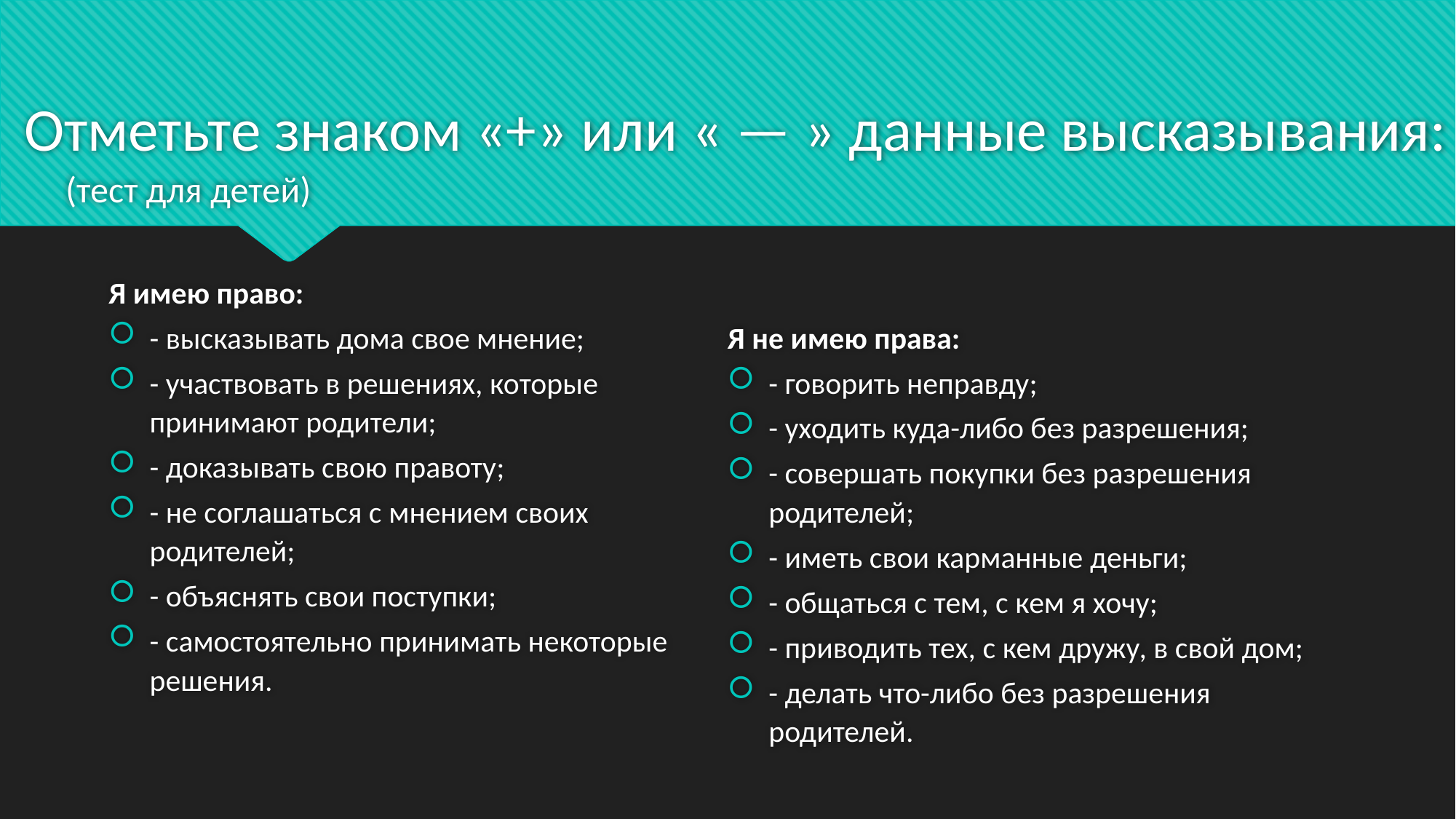

# Отметьте знаком «+» или « — » данные высказывания: (тест для детей)
Я имею право:
- высказывать дома свое мнение;
- участвовать в решениях, которые принимают родители;
- доказывать свою правоту;
- не соглашаться с мнением своих родителей;
- объяснять свои поступки;
- самостоятельно принимать некоторые решения.

Я не имею права:
- говорить неправду;
- уходить куда-либо без разрешения;
- совершать покупки без разрешения родителей;
- иметь свои карманные деньги;
- общаться с тем, с кем я хочу;
- приводить тех, с кем дружу, в свой дом;
- делать что-либо без разрешения родителей.